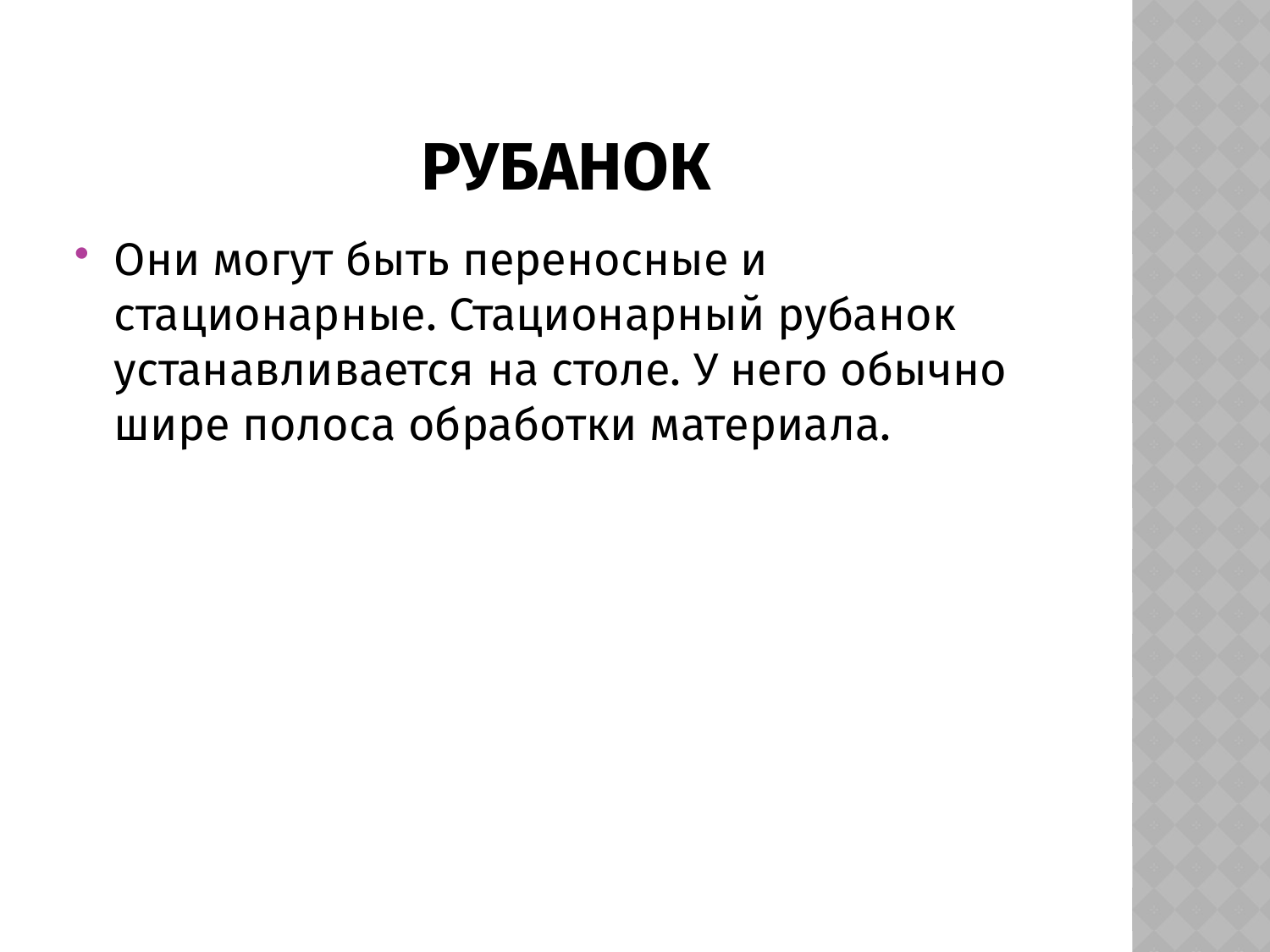

# Рубанок
Они могут быть переносные и стационарные. Стационарный рубанок устанавливается на столе. У него обычно шире полоса обработки материала.